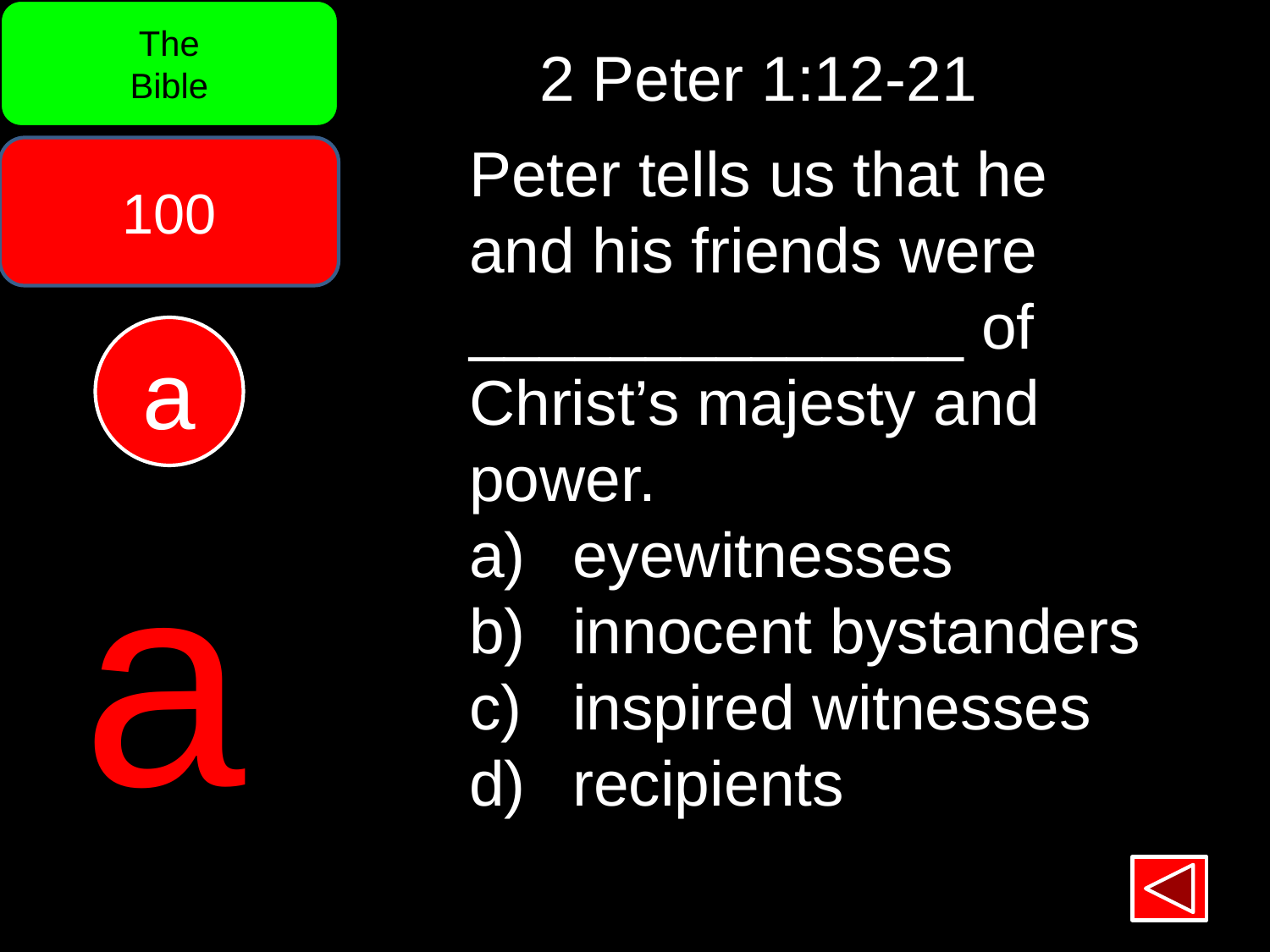

The
Bible
2 Peter 1:12-21
Peter tells us that he
and his friends were
______________ of
Christ’s majesty and
power.
eyewitnesses
innocent bystanders
inspired witnesses
recipients
100
a
a